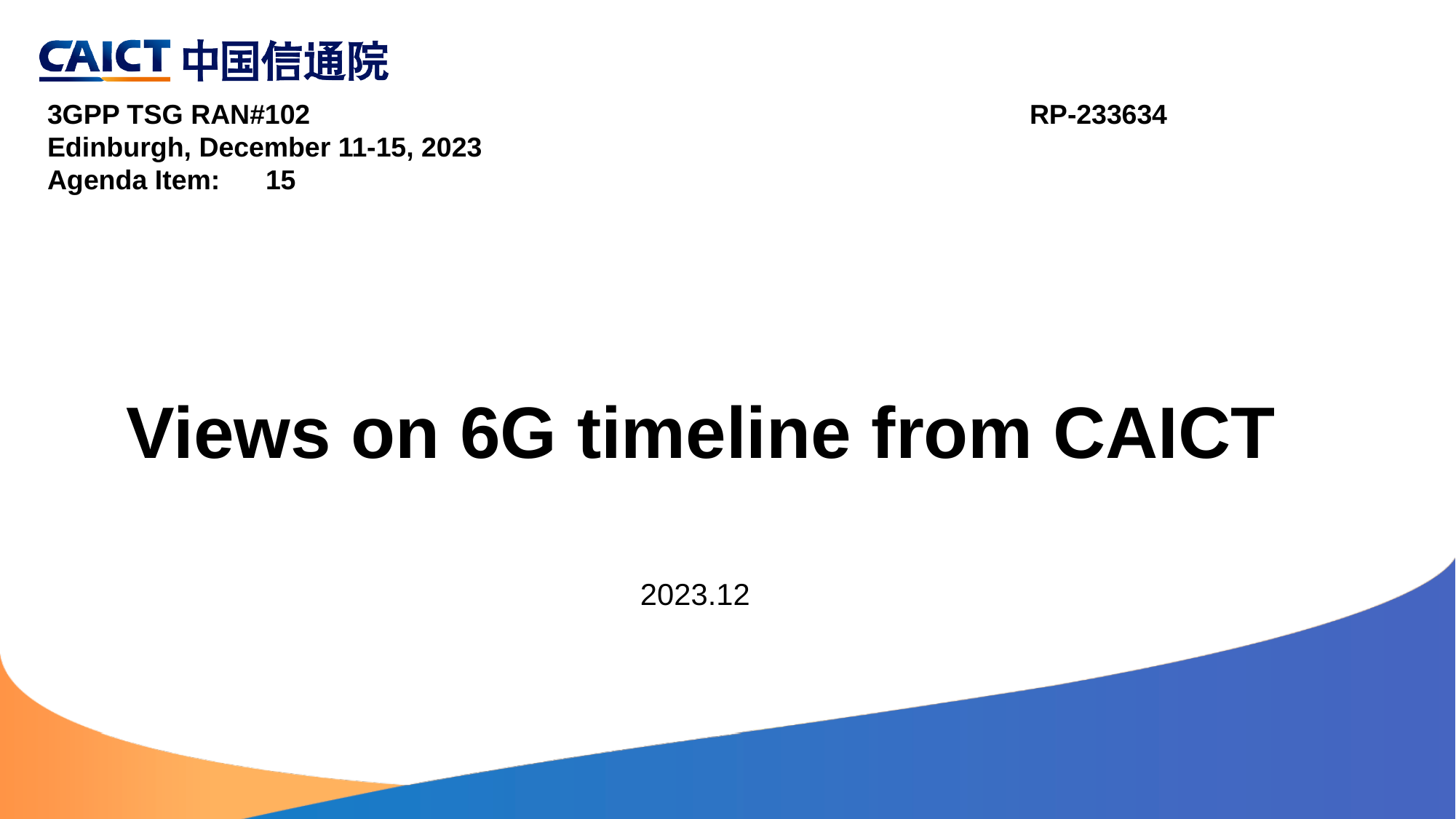

3GPP TSG RAN#102						    	RP-233634
Edinburgh, December 11-15, 2023
Agenda Item:	15
Views on 6G timeline from CAICT
2023.12